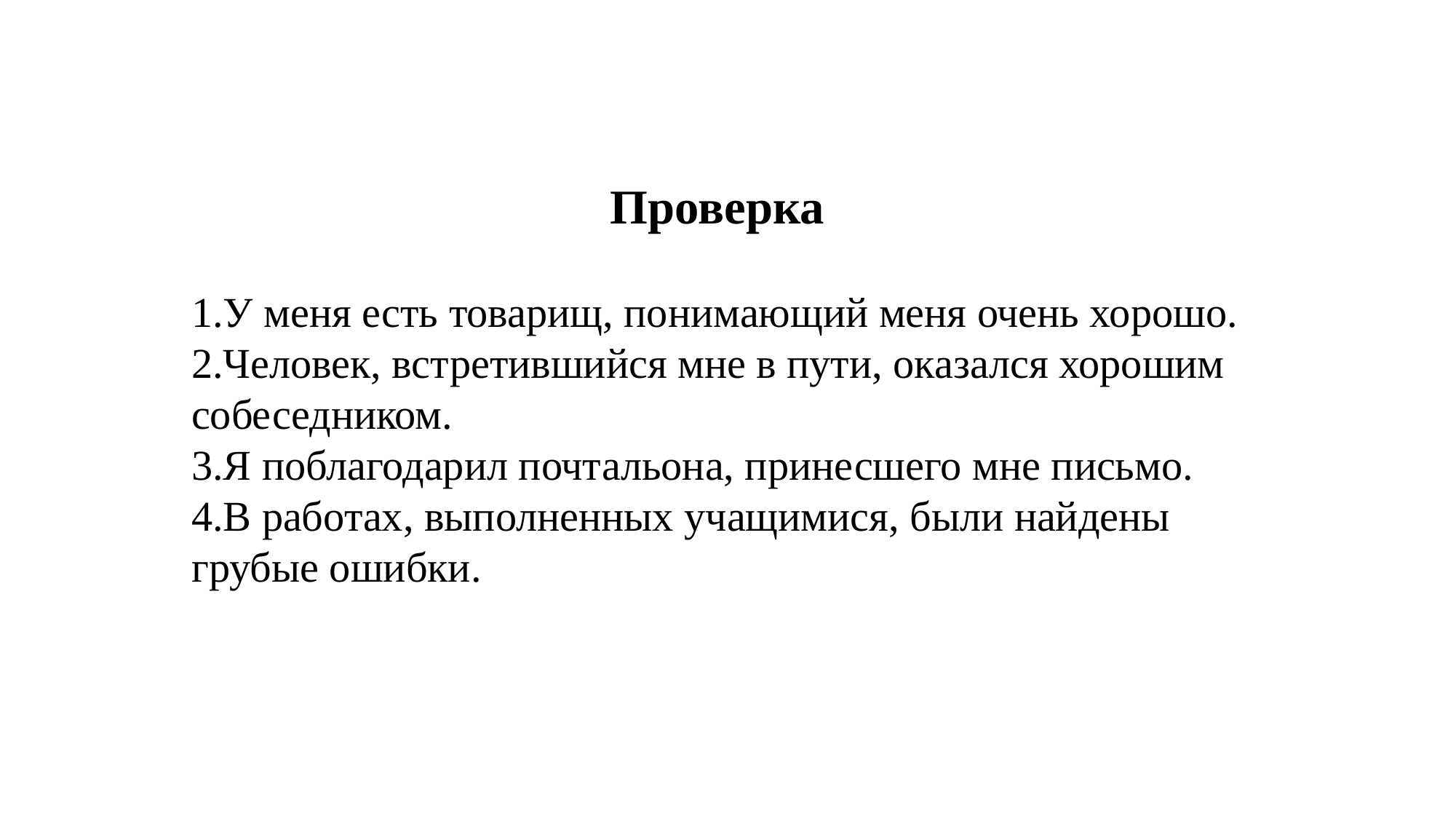

Проверка

1.У меня есть товарищ, понимающий меня очень хорошо.
2.Человек, встретившийся мне в пути, оказался хорошим собеседником.
3.Я поблагодарил почтальона, принесшего мне письмо.
4.В работах, выполненных учащимися, были найдены грубые ошибки.